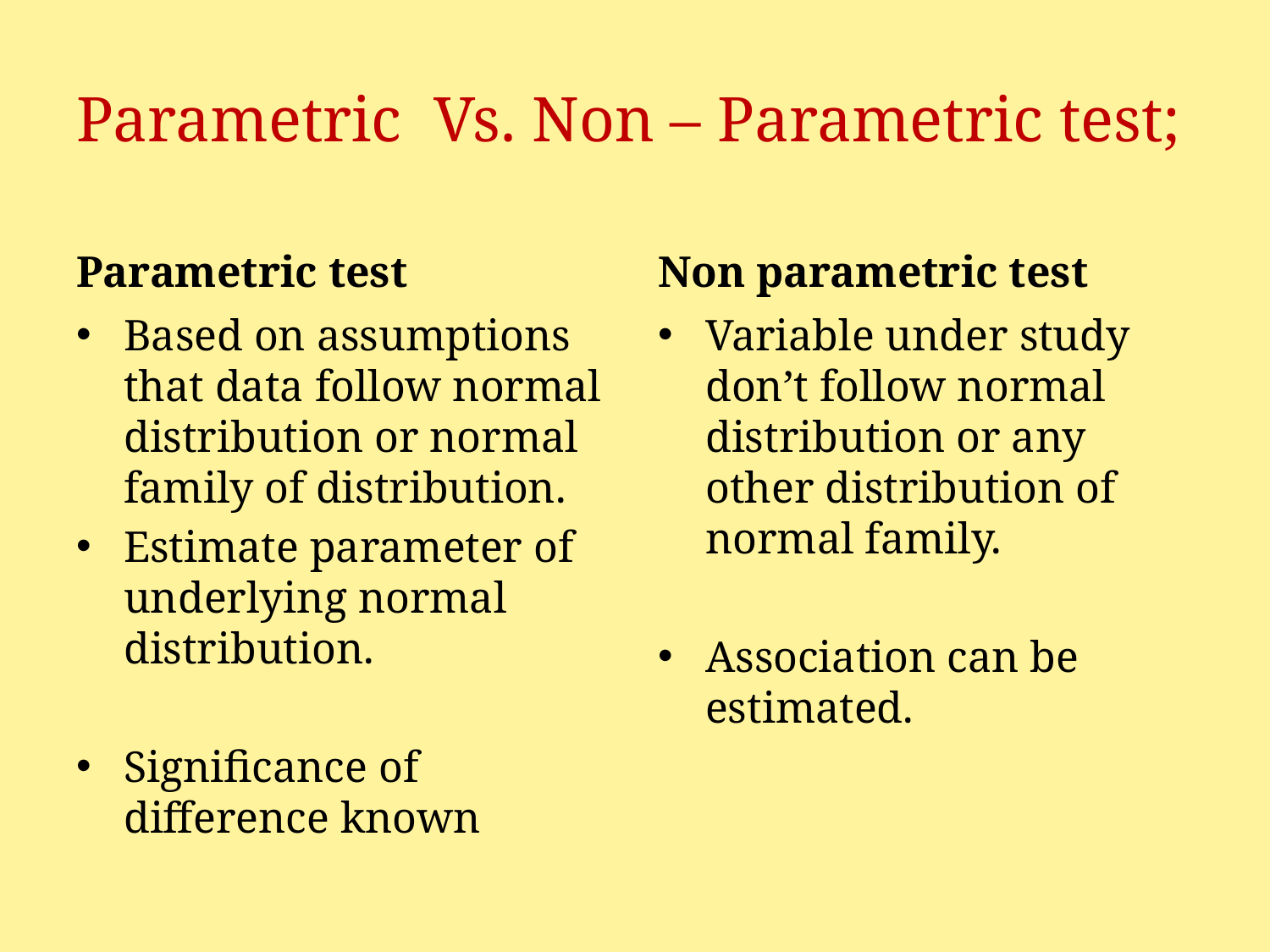

# Parametric  Vs. Non – Parametric test;
Parametric test
Non parametric test
Based on assumptions that data follow normal distribution or normal family of distribution.
Estimate parameter of underlying normal distribution.

Significance of difference known

Variable under study don’t follow normal distribution or any other distribution of normal family.

Association can be estimated.